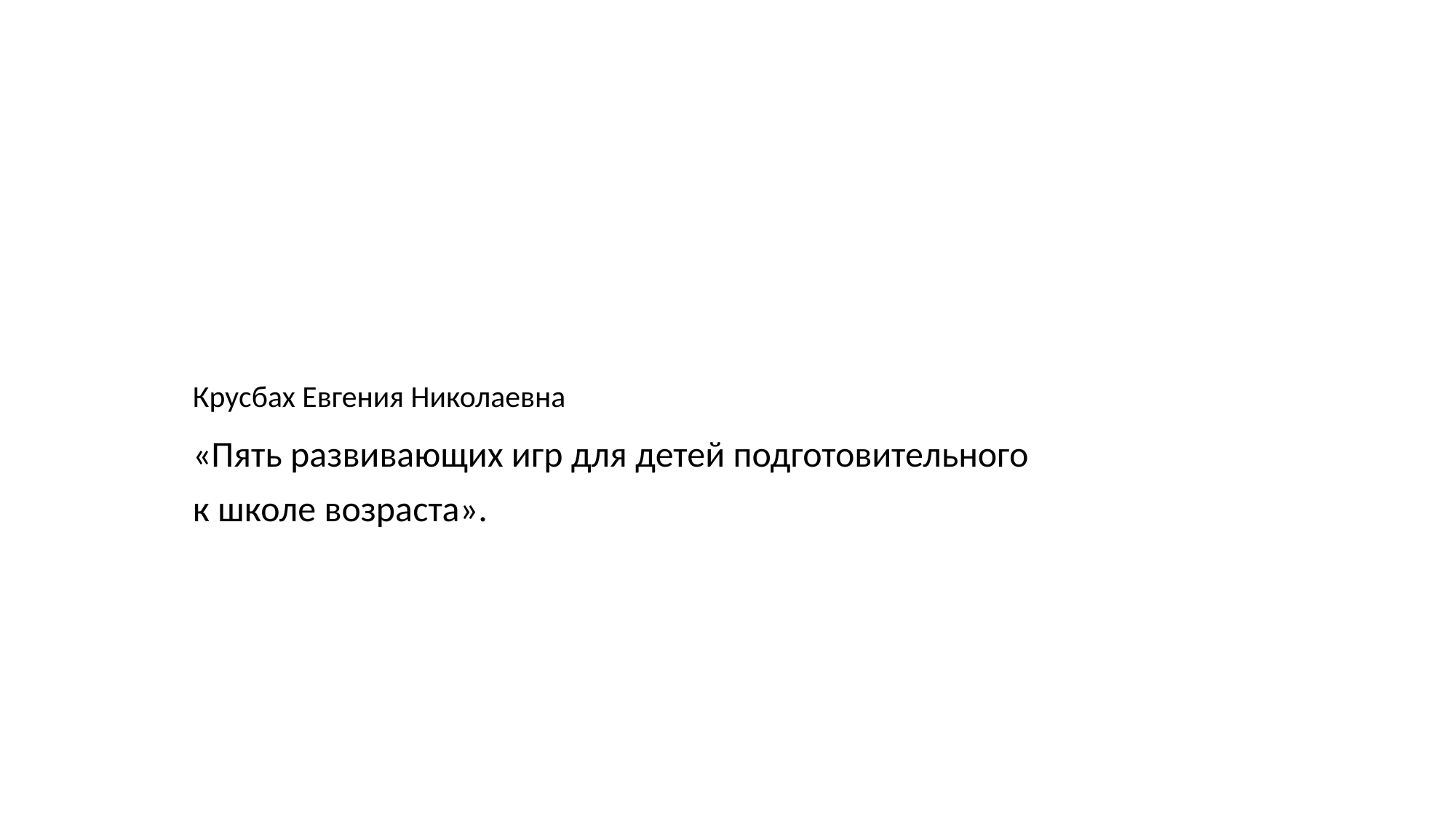

# Крусбах Евгения Николаевна
«Пять развивающих игр для детей подготовительного
к школе возраста».